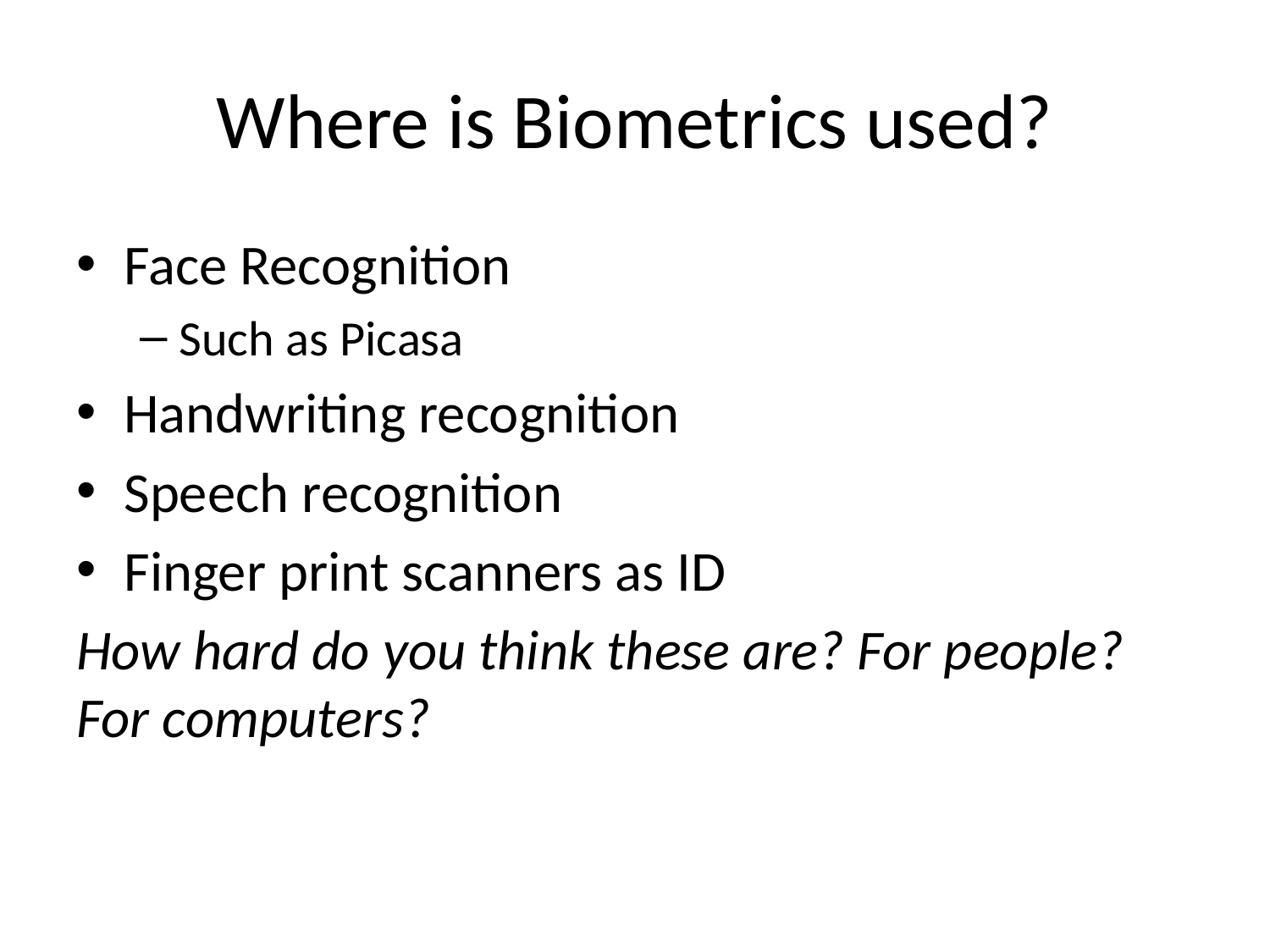

# Where is Biometrics used?
Face Recognition
Such as Picasa
Handwriting recognition
Speech recognition
Finger print scanners as ID
How hard do you think these are? For people? For computers?